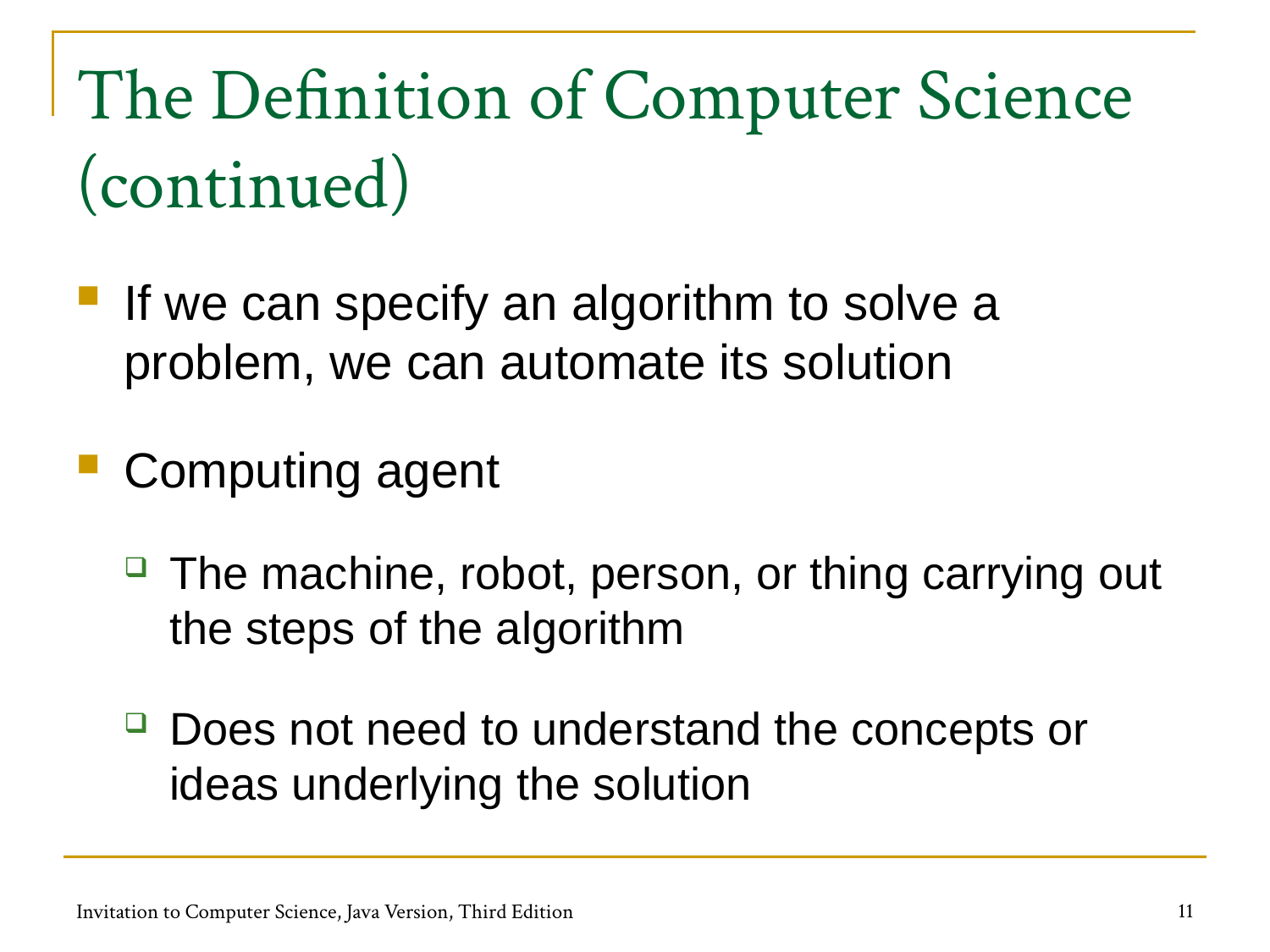

# The Definition of Computer Science (continued)
If we can specify an algorithm to solve a problem, we can automate its solution
Computing agent
The machine, robot, person, or thing carrying out the steps of the algorithm
Does not need to understand the concepts or ideas underlying the solution
11
Invitation to Computer Science, Java Version, Third Edition